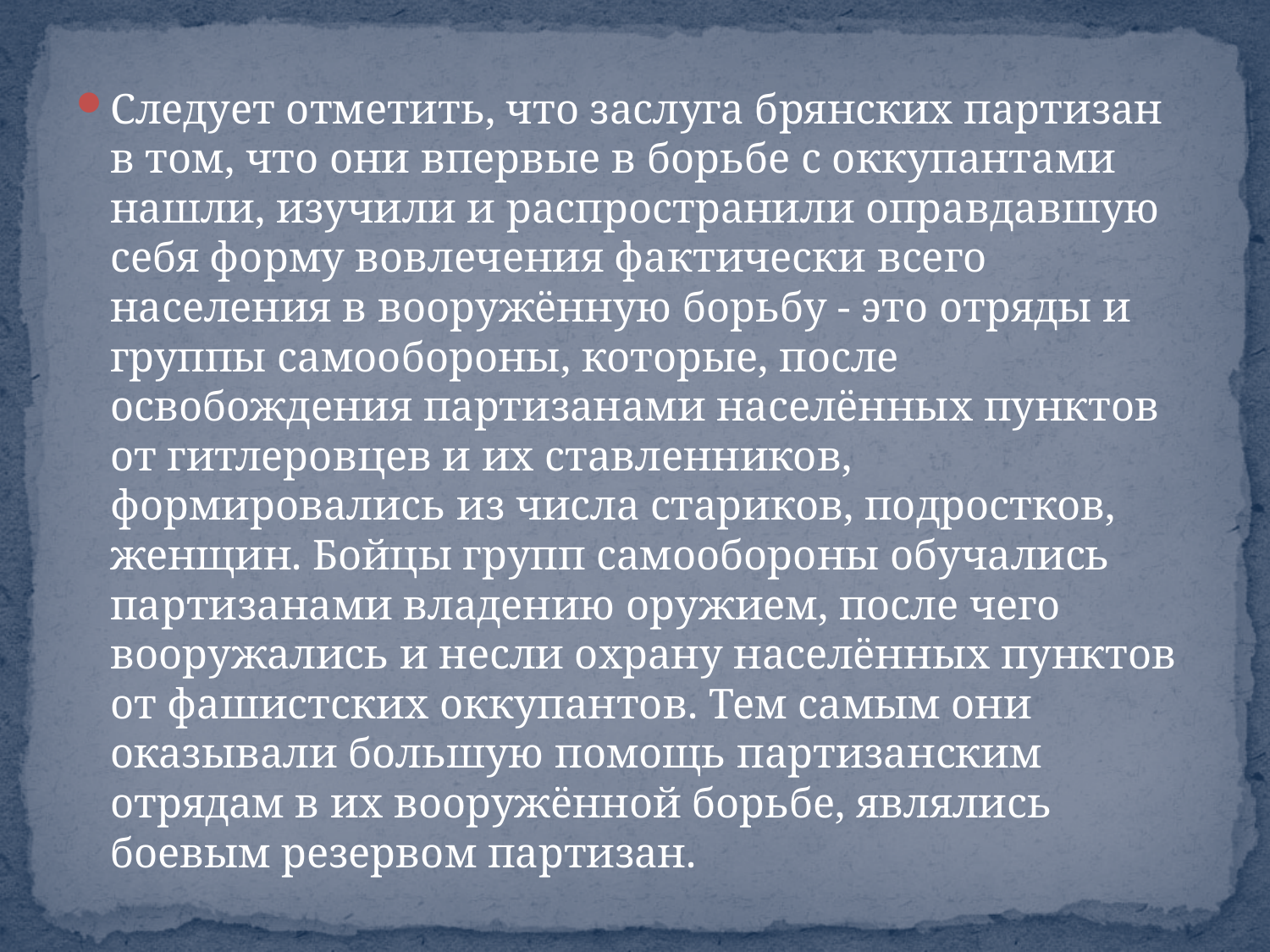

#
Следует отметить, что заслуга брянских партизан в том, что они впервые в борьбе с оккупантами нашли, изучили и распространили оправдавшую себя форму вовлечения фактически всего населения в вооружённую борьбу - это отряды и группы самообороны, которые, после освобождения партизанами населённых пунктов от гитлеровцев и их ставленников, формировались из числа стариков, подростков, женщин. Бойцы групп самообороны обучались партизанами владению оружием, после чего вооружались и несли охрану населённых пунктов от фашистских оккупантов. Тем самым они оказывали большую помощь партизанским отрядам в их вооружённой борьбе, являлись боевым резервом партизан.